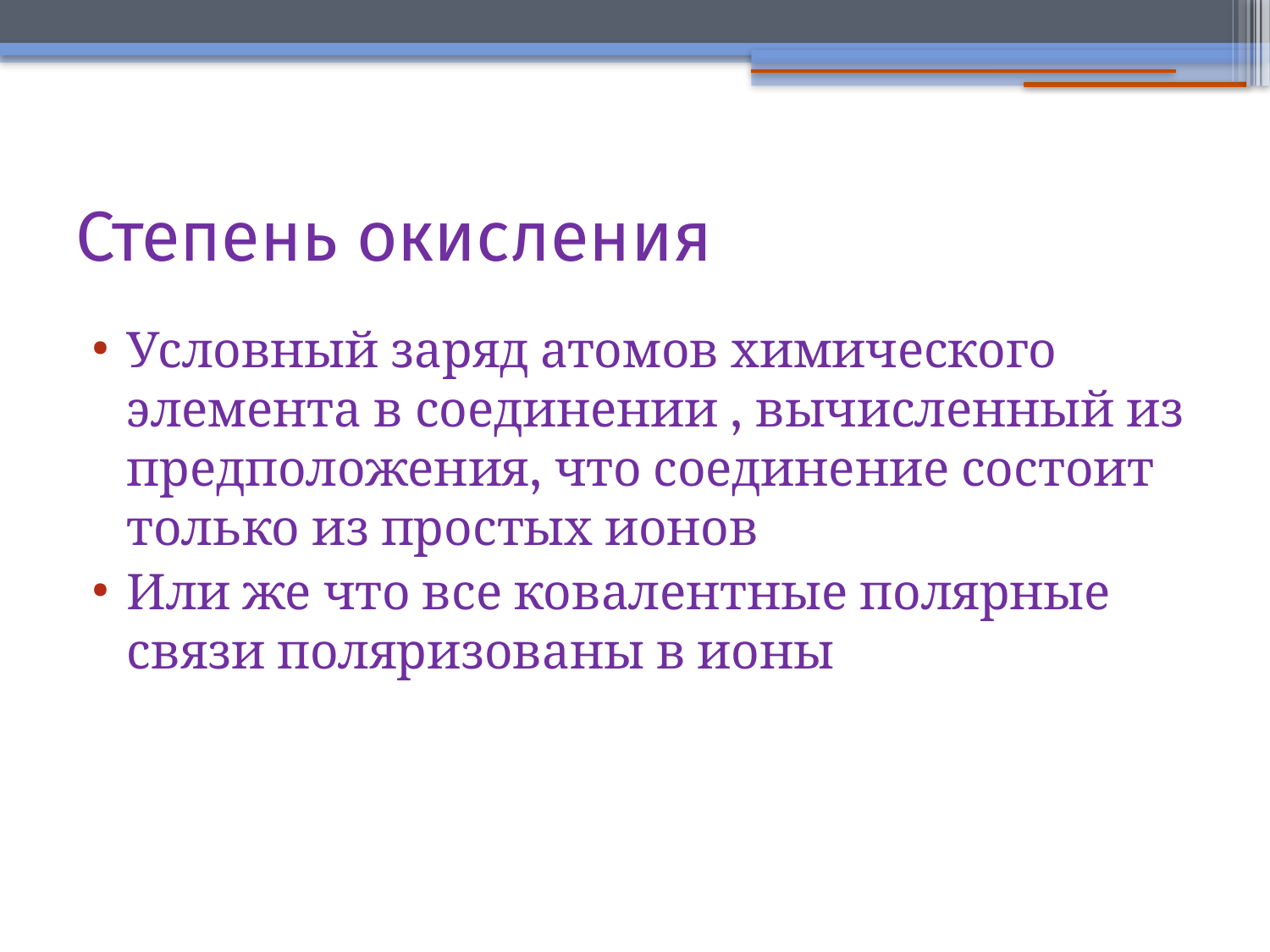

Степень окисления
Условный заряд атомов химического элемента в соединении , вычисленный из предположения, что соединение состоит только из простых ионов
Или же что все ковалентные полярные связи поляризованы в ионы